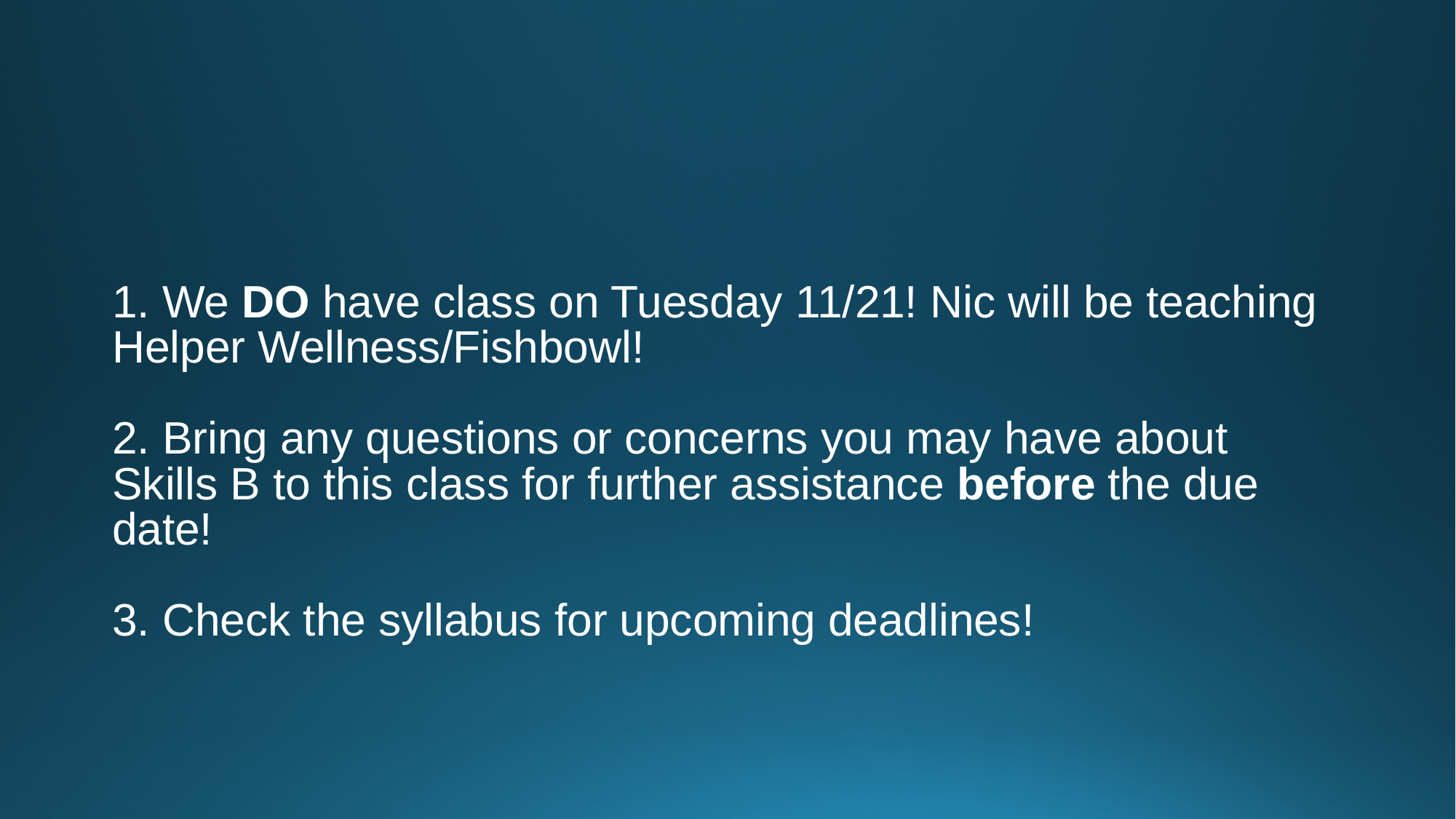

# 1. We DO have class on Tuesday 11/21! Nic will be teaching Helper Wellness/Fishbowl! 2. Bring any questions or concerns you may have about Skills B to this class for further assistance before the due date! 3. Check the syllabus for upcoming deadlines!